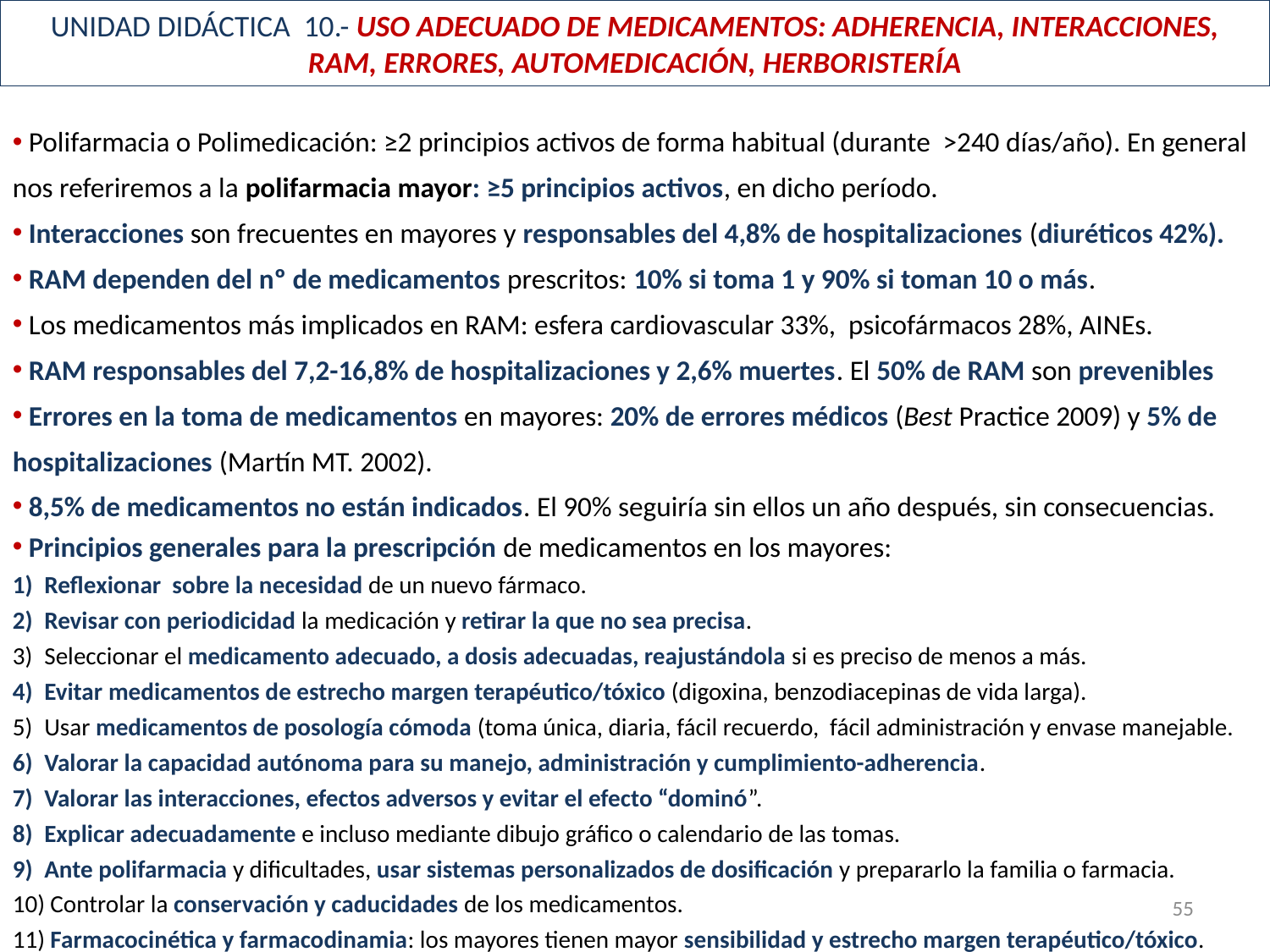

# UNIDAD DIDÁCTICA  10.- USO ADECUADO DE MEDICAMENTOS: ADHERENCIA, INTERACCIONES, RAM, ERRORES, AUTOMEDICACIÓN, HERBORISTERÍA
 Polifarmacia o Polimedicación: ≥2 principios activos de forma habitual (durante  >240 días/año). En general nos referiremos a la polifarmacia mayor: ≥5 principios activos, en dicho período.
 Interacciones son frecuentes en mayores y responsables del 4,8% de hospitalizaciones (diuréticos 42%).
 RAM dependen del nº de medicamentos prescritos: 10% si toma 1 y 90% si toman 10 o más.
 Los medicamentos más implicados en RAM: esfera cardiovascular 33%,  psicofármacos 28%, AINEs.
 RAM responsables del 7,2-16,8% de hospitalizaciones y 2,6% muertes. El 50% de RAM son prevenibles
 Errores en la toma de medicamentos en mayores: 20% de errores médicos (Best Practice 2009) y 5% de hospitalizaciones (Martín MT. 2002).
 8,5% de medicamentos no están indicados. El 90% seguiría sin ellos un año después, sin consecuencias.
 Principios generales para la prescripción de medicamentos en los mayores:
Reflexionar  sobre la necesidad de un nuevo fármaco.
Revisar con periodicidad la medicación y retirar la que no sea precisa.
Seleccionar el medicamento adecuado, a dosis adecuadas, reajustándola si es preciso de menos a más.
Evitar medicamentos de estrecho margen terapéutico/tóxico (digoxina, benzodiacepinas de vida larga).
Usar medicamentos de posología cómoda (toma única, diaria, fácil recuerdo,  fácil administración y envase manejable.
Valorar la capacidad autónoma para su manejo, administración y cumplimiento-adherencia.
Valorar las interacciones, efectos adversos y evitar el efecto “dominó”.
Explicar adecuadamente e incluso mediante dibujo gráfico o calendario de las tomas.
Ante polifarmacia y dificultades, usar sistemas personalizados de dosificación y prepararlo la familia o farmacia.
 Controlar la conservación y caducidades de los medicamentos.
 Farmacocinética y farmacodinamia: los mayores tienen mayor sensibilidad y estrecho margen terapéutico/tóxico.

55